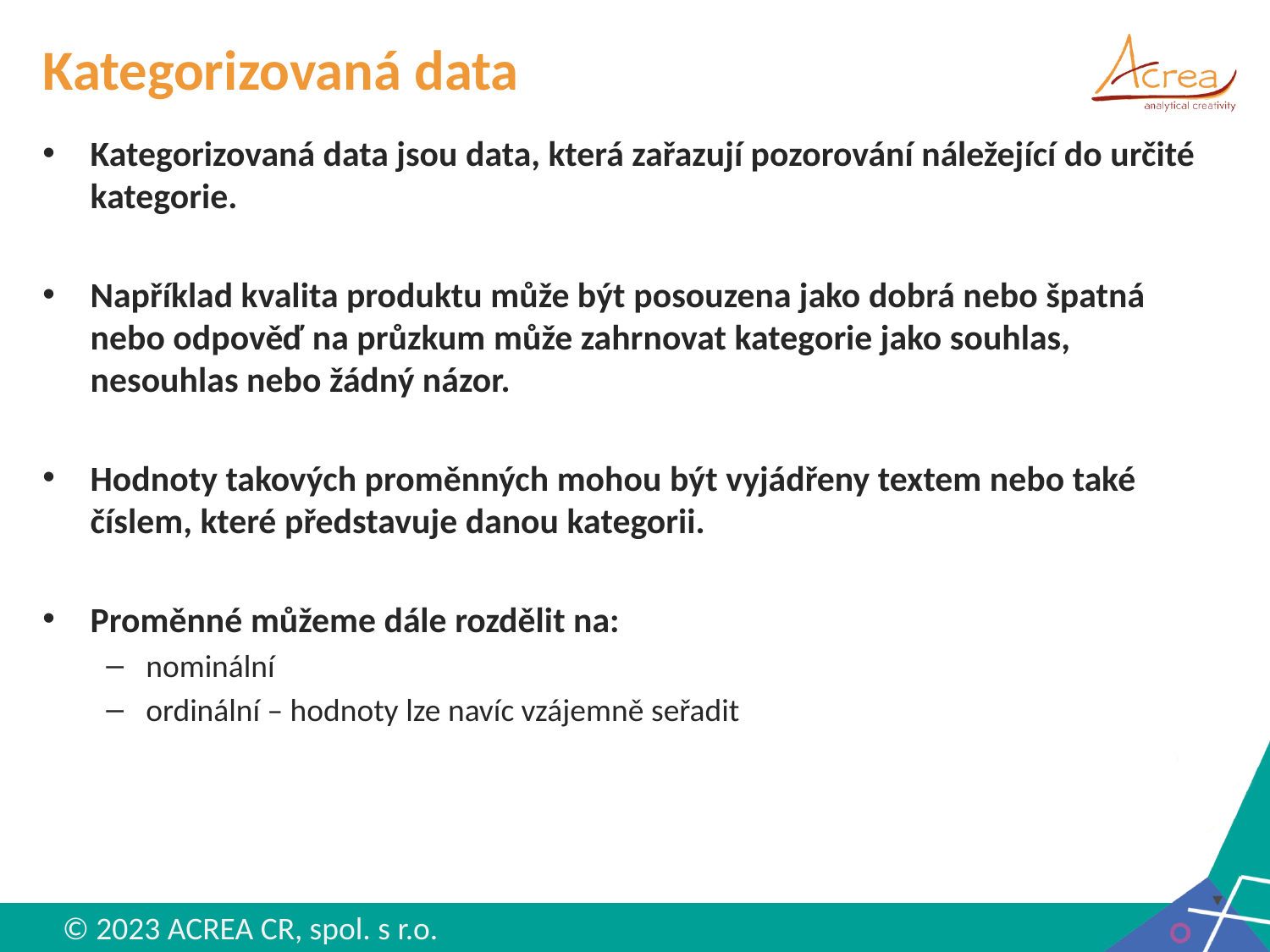

# Kategorizovaná data
Kategorizovaná data jsou data, která zařazují pozorování náležející do určité kategorie.

Například kvalita produktu může být posouzena jako dobrá nebo špatná nebo odpověď na průzkum může zahrnovat kategorie jako souhlas, nesouhlas nebo žádný názor.

Hodnoty takových proměnných mohou být vyjádřeny textem nebo také číslem, které představuje danou kategorii.

Proměnné můžeme dále rozdělit na:
nominální
ordinální – hodnoty lze navíc vzájemně seřadit